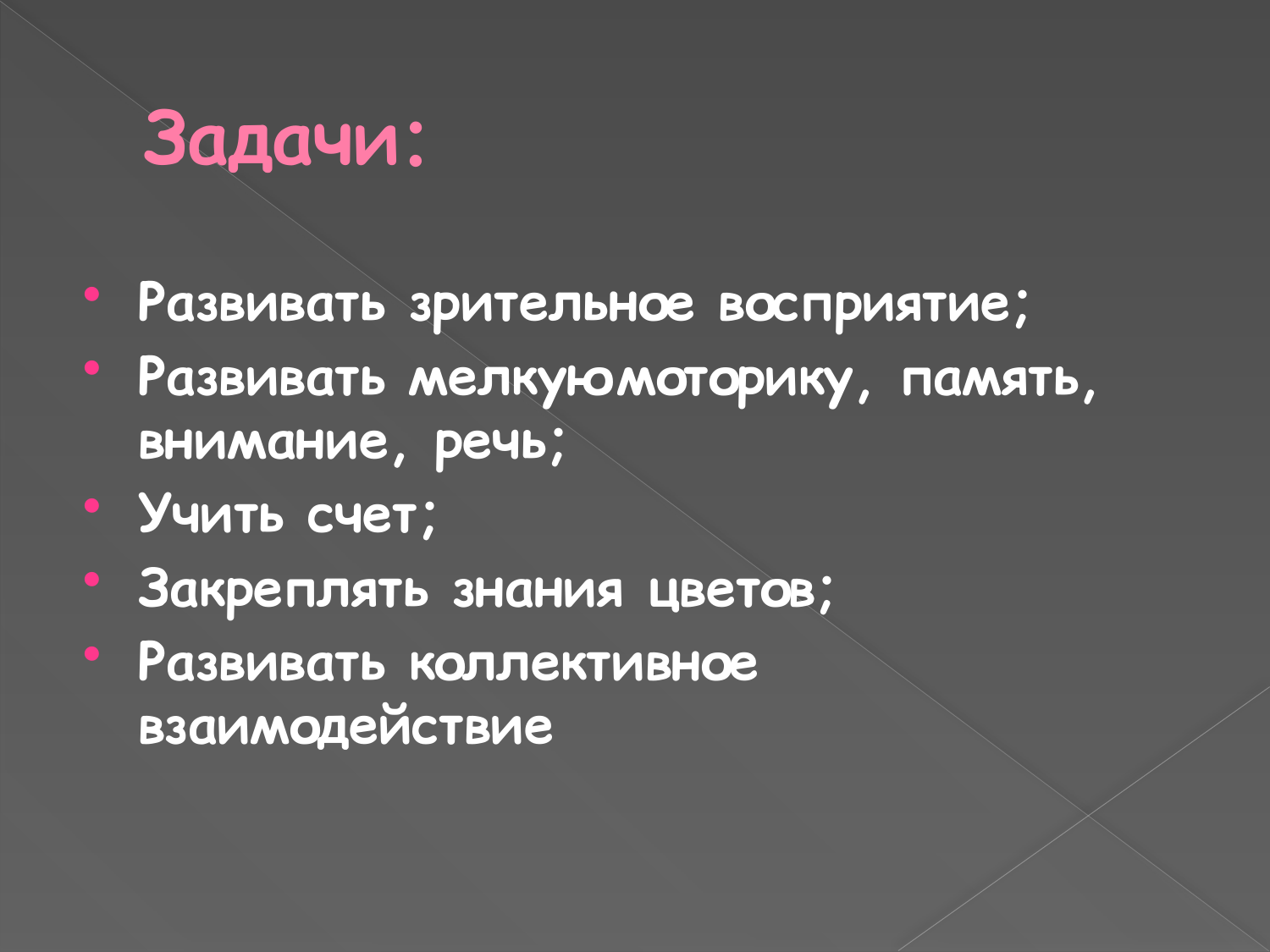

# Задачи:
Развивать зрительное восприятие;
Развивать мелкую моторику, память, внимание, речь;
Учить счет;
Закреплять знания цветов;
Развивать коллективное взаимодействие